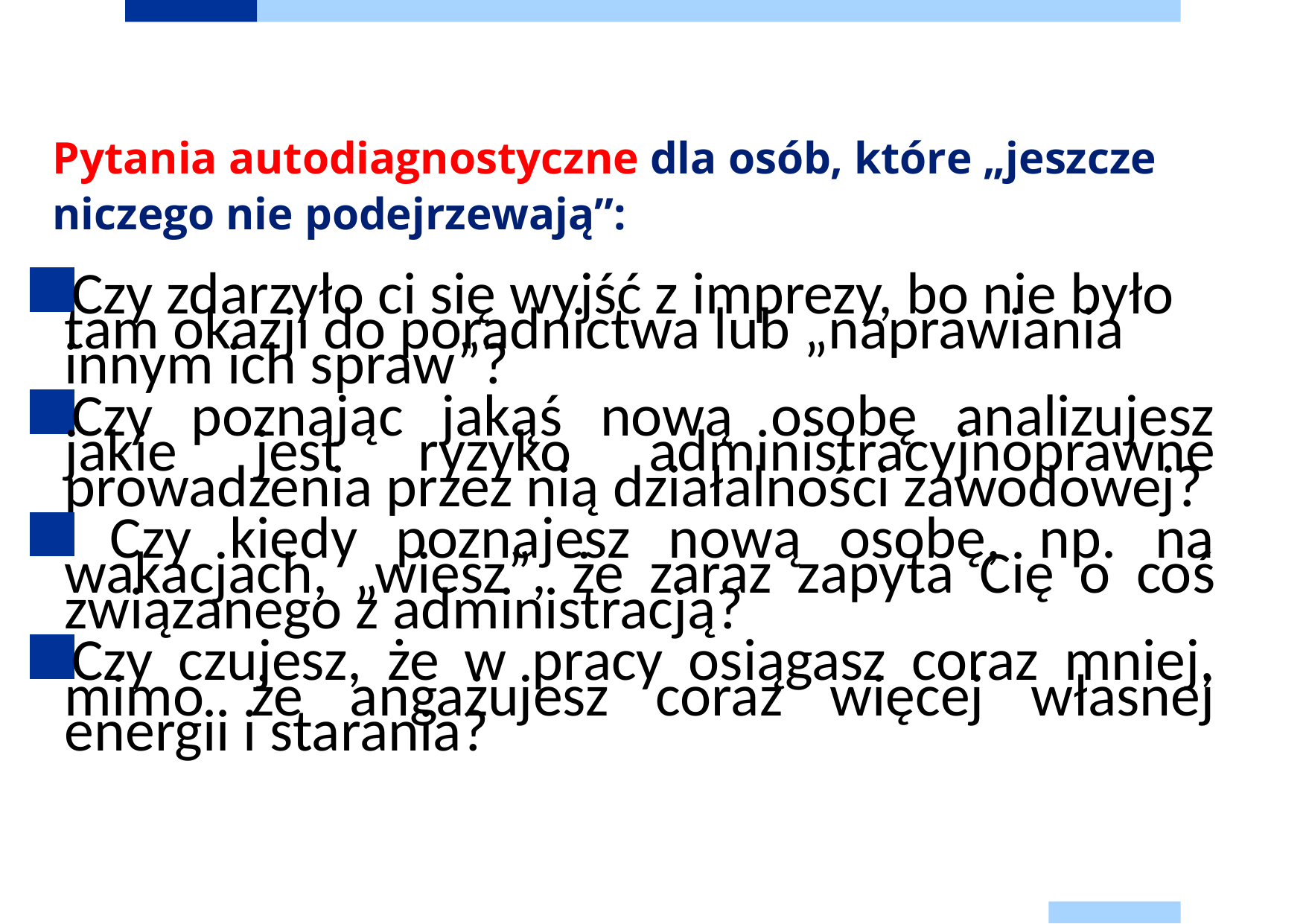

# Pytania autodiagnostyczne dla osób, które „jeszcze niczego nie podejrzewają”:
Czy zdarzyło ci się wyjść z imprezy, bo nie było tam okazji do poradnictwa lub „naprawiania innym ich spraw”?
Czy poznając jakąś nową osobę analizujesz jakie jest ryzyko administracyjnoprawne prowadzenia przez nią działalności zawodowej?
 Czy kiedy poznajesz nową osobę, np. na wakacjach, „wiesz”, że zaraz zapyta Cię o coś związanego z administracją?
Czy czujesz, że w pracy osiągasz coraz mniej, mimo że angażujesz coraz więcej własnej energii i starania?